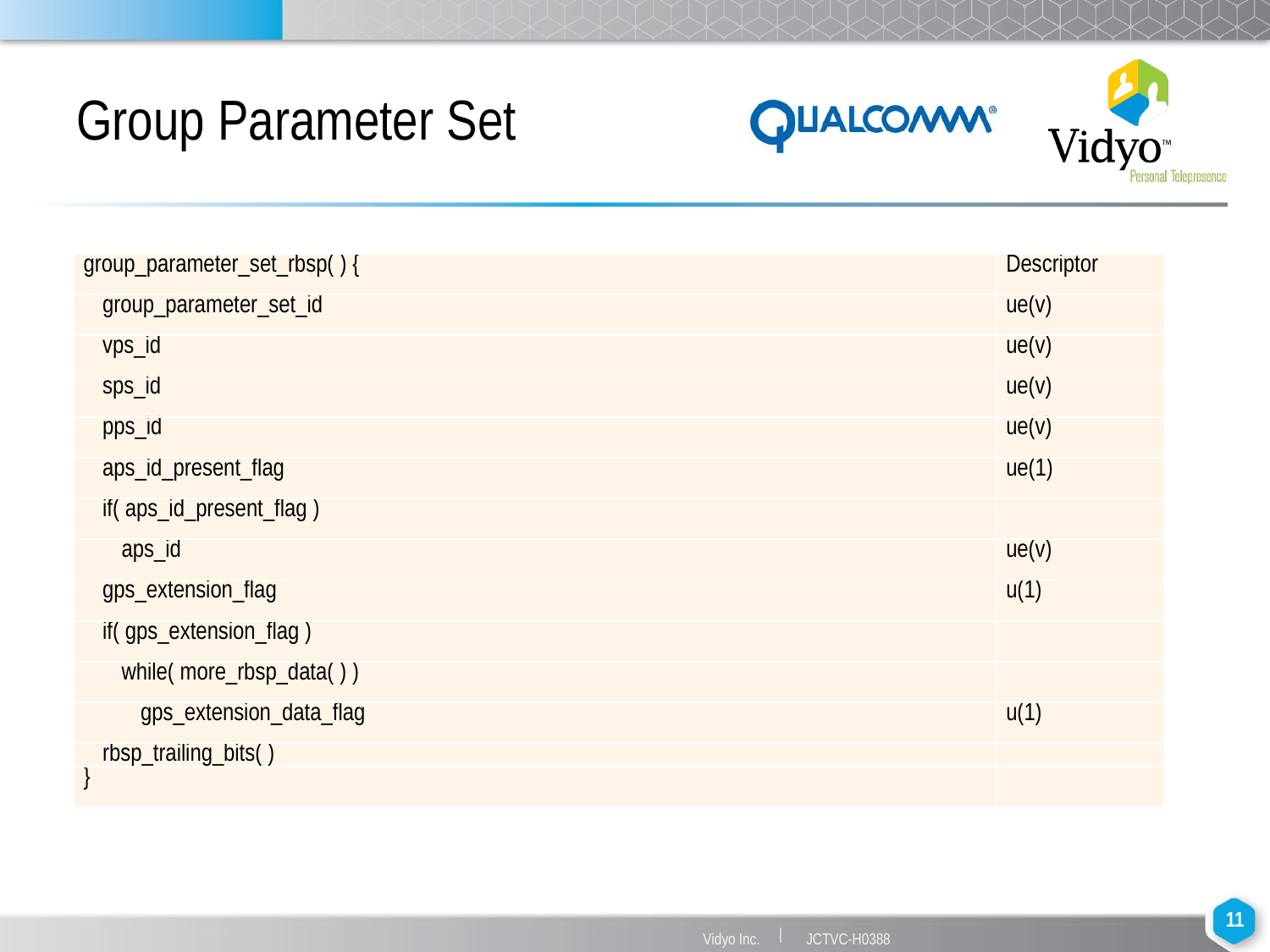

# Group Parameter Set
| group\_parameter\_set\_rbsp( ) { | Descriptor |
| --- | --- |
| group\_parameter\_set\_id | ue(v) |
| vps\_id | ue(v) |
| sps\_id | ue(v) |
| pps\_id | ue(v) |
| aps\_id\_present\_flag | ue(1) |
| if( aps\_id\_present\_flag ) |  |
| aps\_id | ue(v) |
| gps\_extension\_flag | u(1) |
| if( gps\_extension\_flag ) |  |
| while( more\_rbsp\_data( ) ) |  |
| gps\_extension\_data\_flag | u(1) |
| rbsp\_trailing\_bits( ) |  |
| } |  |
11